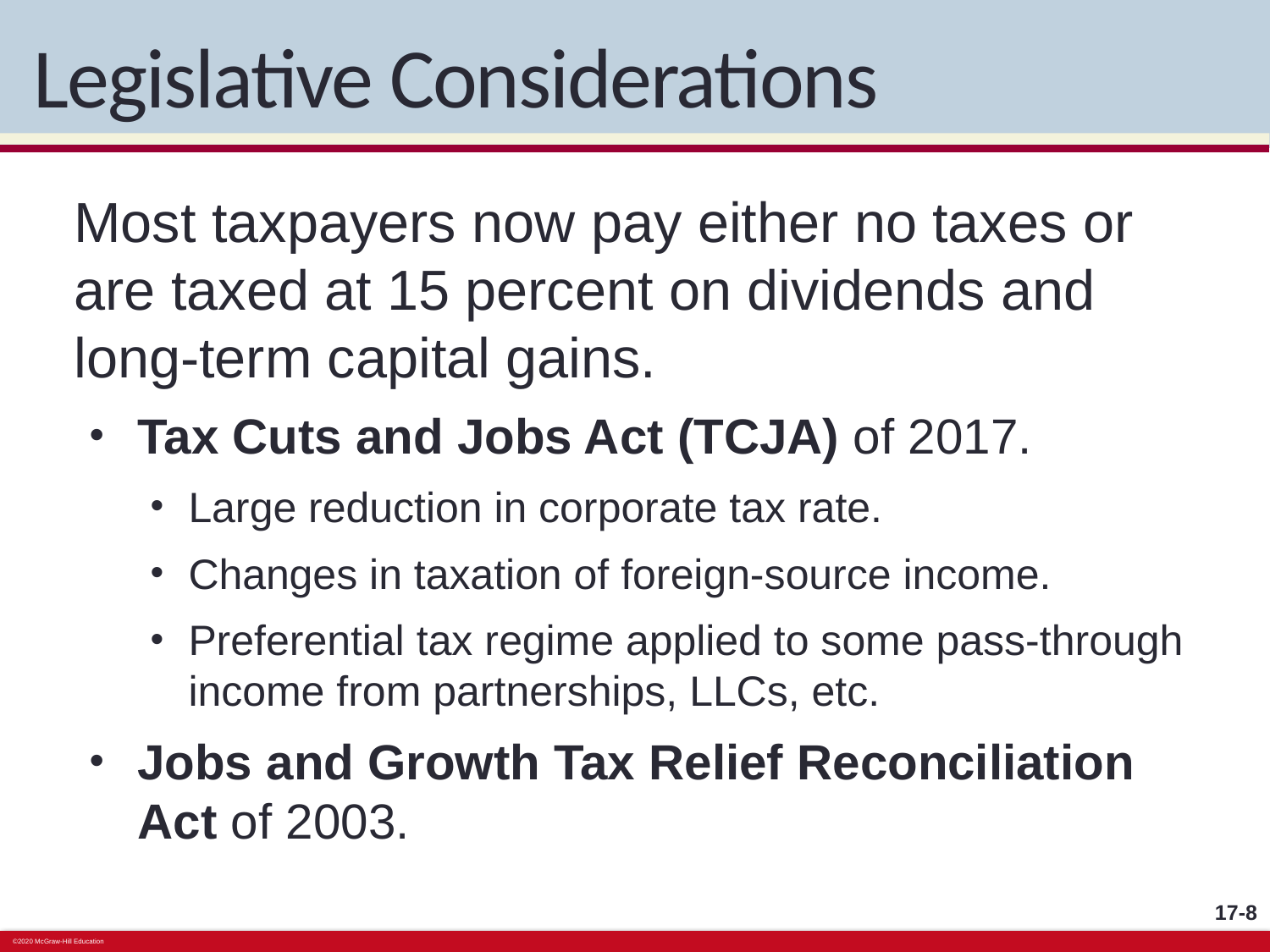

# Legislative Considerations
Most taxpayers now pay either no taxes or are taxed at 15 percent on dividends and long-term capital gains.
Tax Cuts and Jobs Act (TCJA) of 2017.
Large reduction in corporate tax rate.
Changes in taxation of foreign-source income.
Preferential tax regime applied to some pass-through income from partnerships, LLCs, etc.
Jobs and Growth Tax Relief Reconciliation Act of 2003.